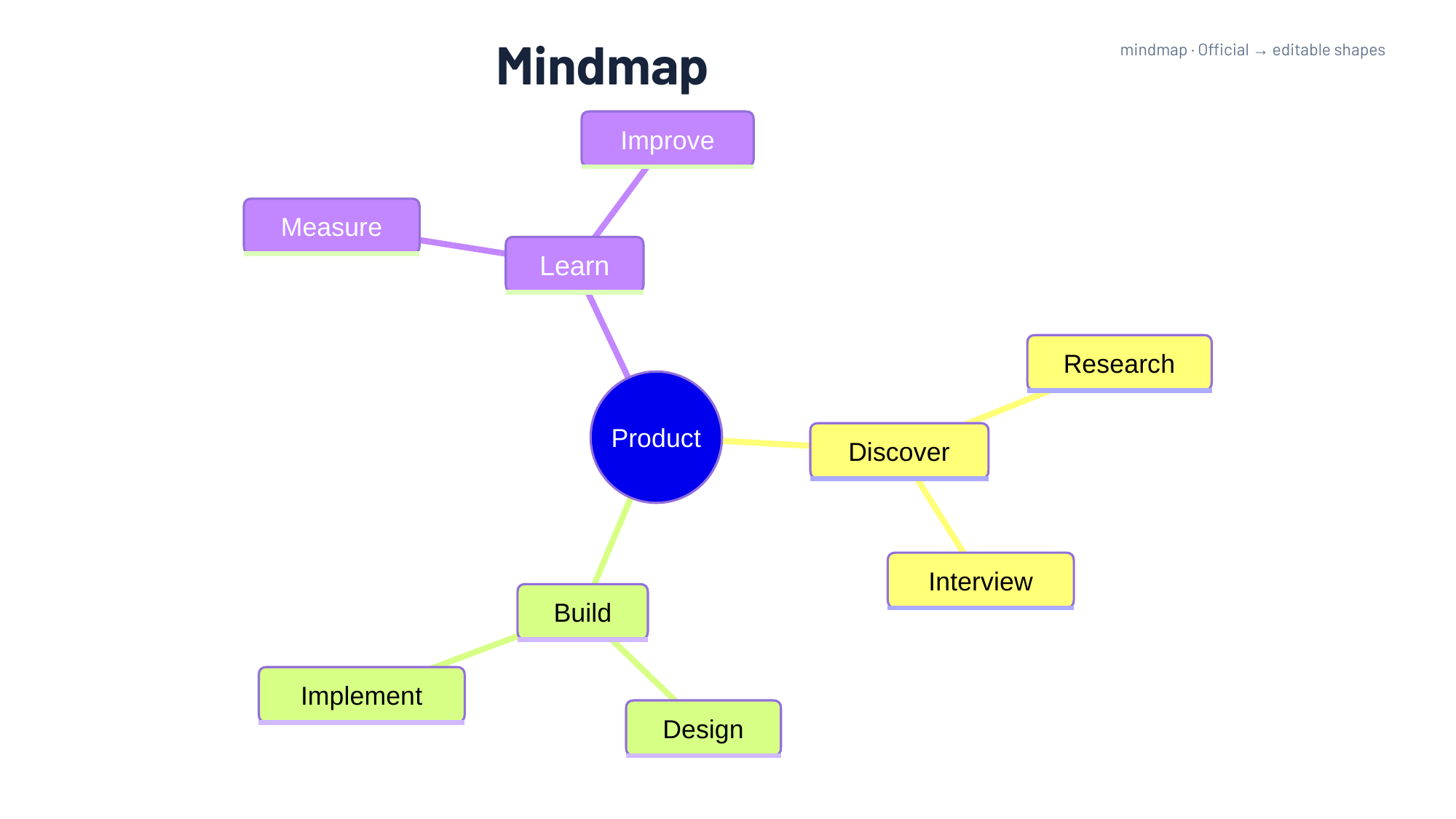

Mindmap
mindmap · Official → editable shapes

Improve

Measure

Learn

Research

Product

Discover

Interview

Build

Implement

Design